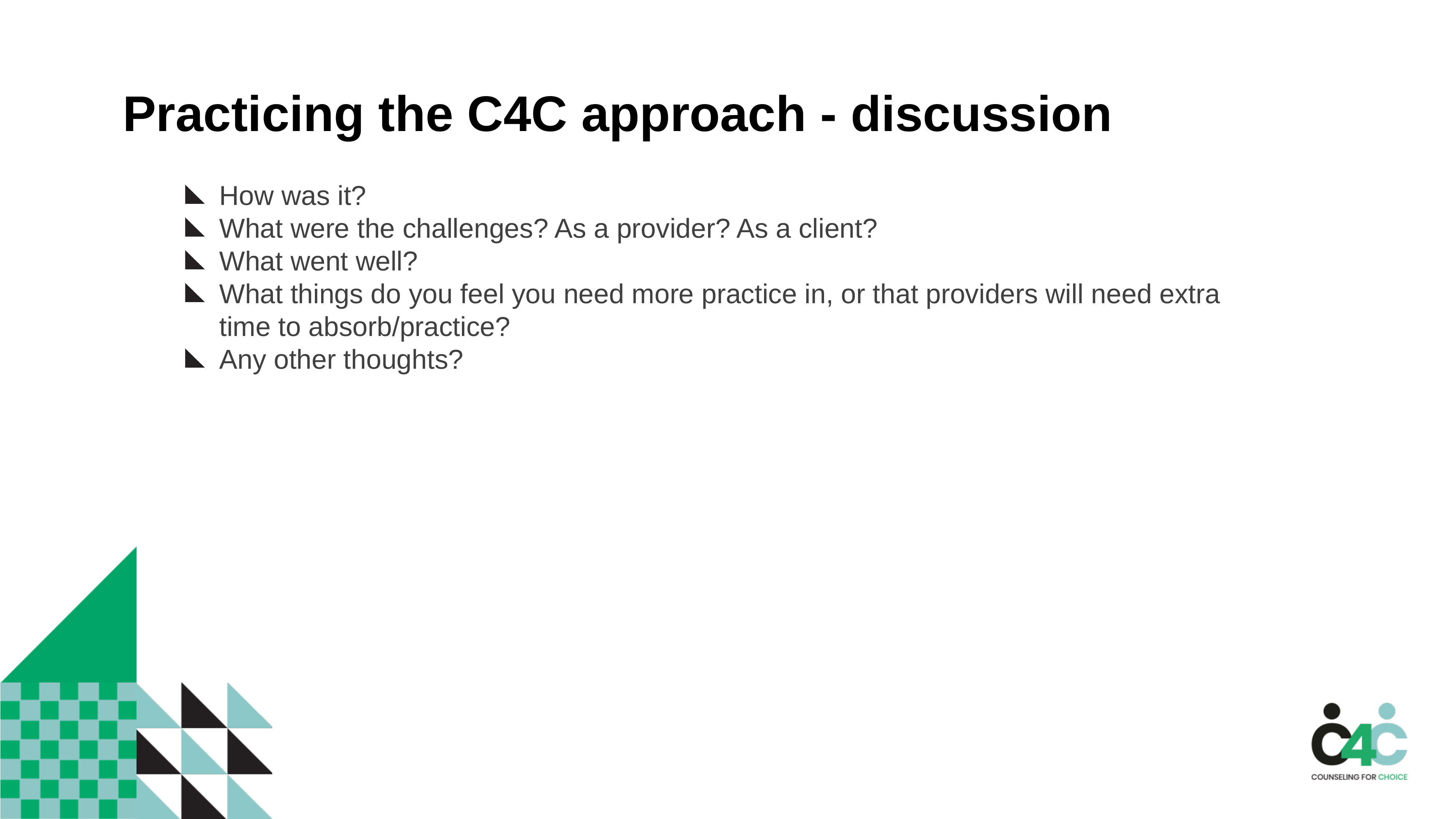

Practicing the C4C approach - discussion
How was it?
What were the challenges? As a provider? As a client?
What went well?
What things do you feel you need more practice in, or that providers will need extra time to absorb/practice?
Any other thoughts?